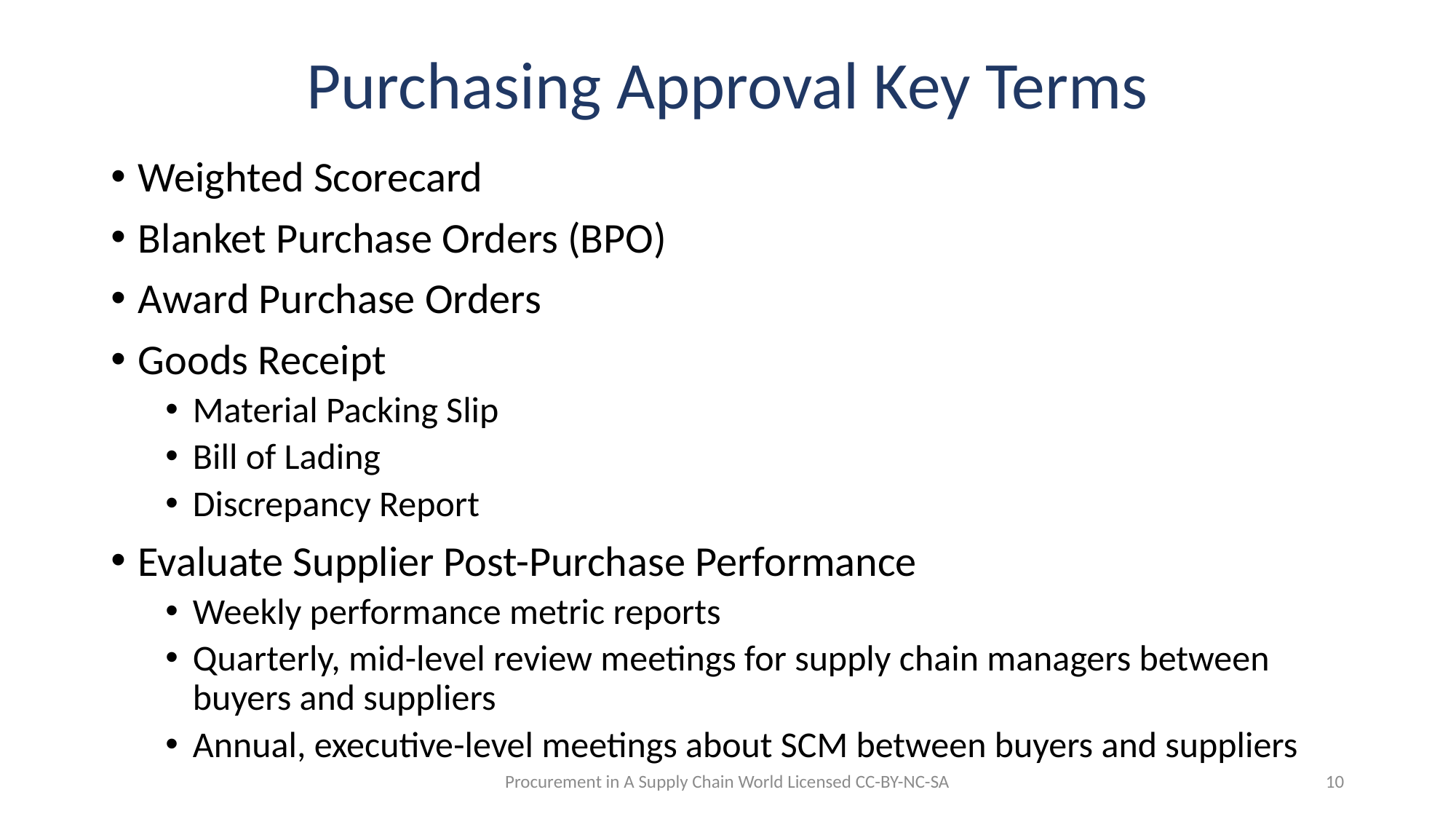

# Purchasing Approval Key Terms
Weighted Scorecard
Blanket Purchase Orders (BPO)
Award Purchase Orders
Goods Receipt
Material Packing Slip
Bill of Lading
Discrepancy Report
Evaluate Supplier Post-Purchase Performance
Weekly performance metric reports
Quarterly, mid-level review meetings for supply chain managers between buyers and suppliers
Annual, executive-level meetings about SCM between buyers and suppliers

Procurement in A Supply Chain World Licensed CC-BY-NC-SA
10